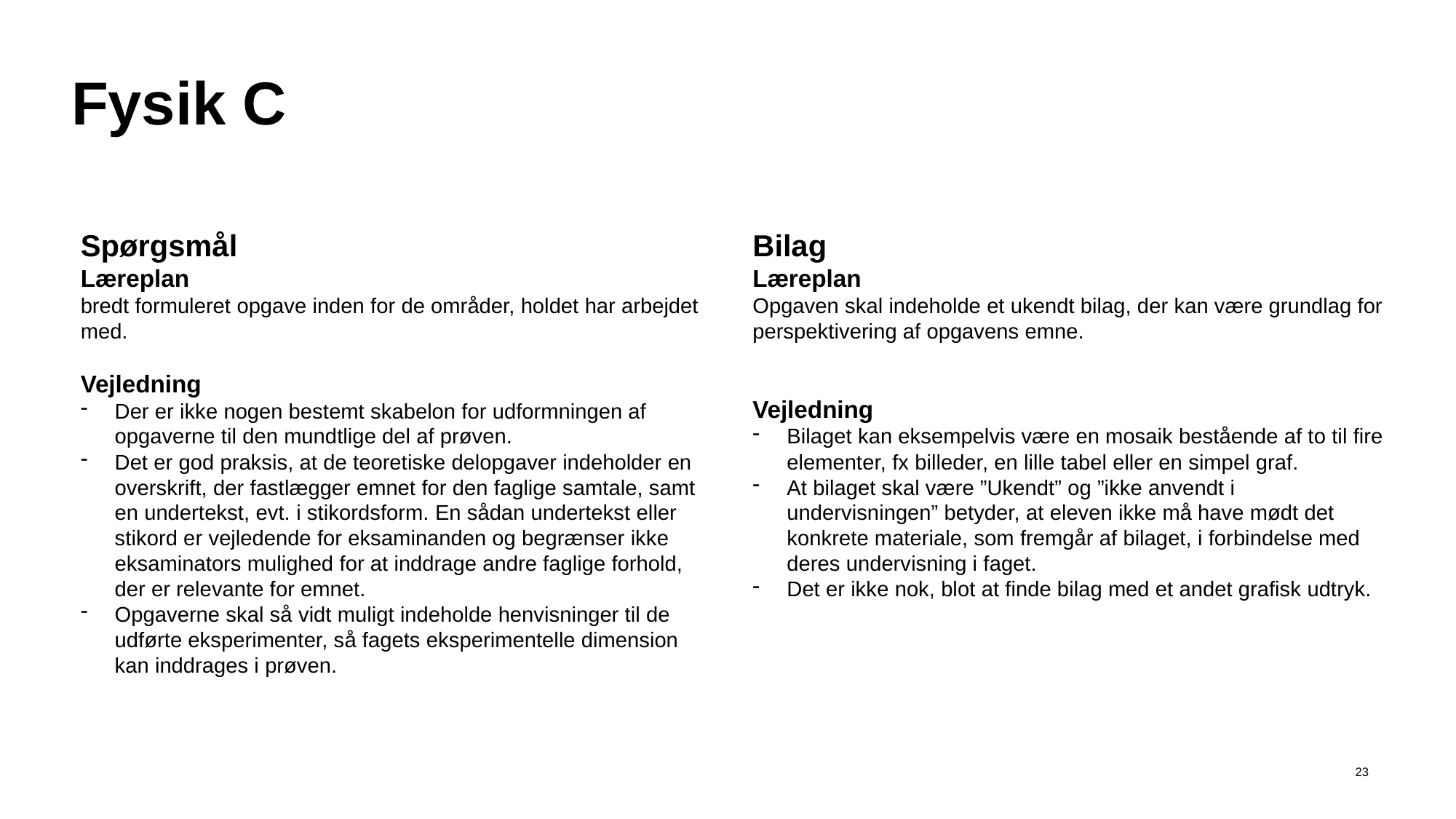

# Fysik C
Bilag
Læreplan
Opgaven skal indeholde et ukendt bilag, der kan være grundlag for perspektivering af opgavens emne.

Vejledning
Bilaget kan eksempelvis være en mosaik bestående af to til fire elementer, fx billeder, en lille tabel eller en simpel graf.
At bilaget skal være ”Ukendt” og ”ikke anvendt i undervisningen” betyder, at eleven ikke må have mødt det konkrete materiale, som fremgår af bilaget, i forbindelse med deres undervisning i faget.
Det er ikke nok, blot at finde bilag med et andet grafisk udtryk.
Spørgsmål
Læreplan
bredt formuleret opgave inden for de områder, holdet har arbejdet med.

Vejledning
Der er ikke nogen bestemt skabelon for udformningen af opgaverne til den mundtlige del af prøven.
Det er god praksis, at de teoretiske delopgaver indeholder en overskrift, der fastlægger emnet for den faglige samtale, samt en undertekst, evt. i stikordsform. En sådan undertekst eller stikord er vejledende for eksaminanden og begrænser ikke eksaminators mulighed for at inddrage andre faglige forhold, der er relevante for emnet.
Opgaverne skal så vidt muligt indeholde henvisninger til de udførte eksperimenter, så fagets eksperimentelle dimension kan inddrages i prøven.

23